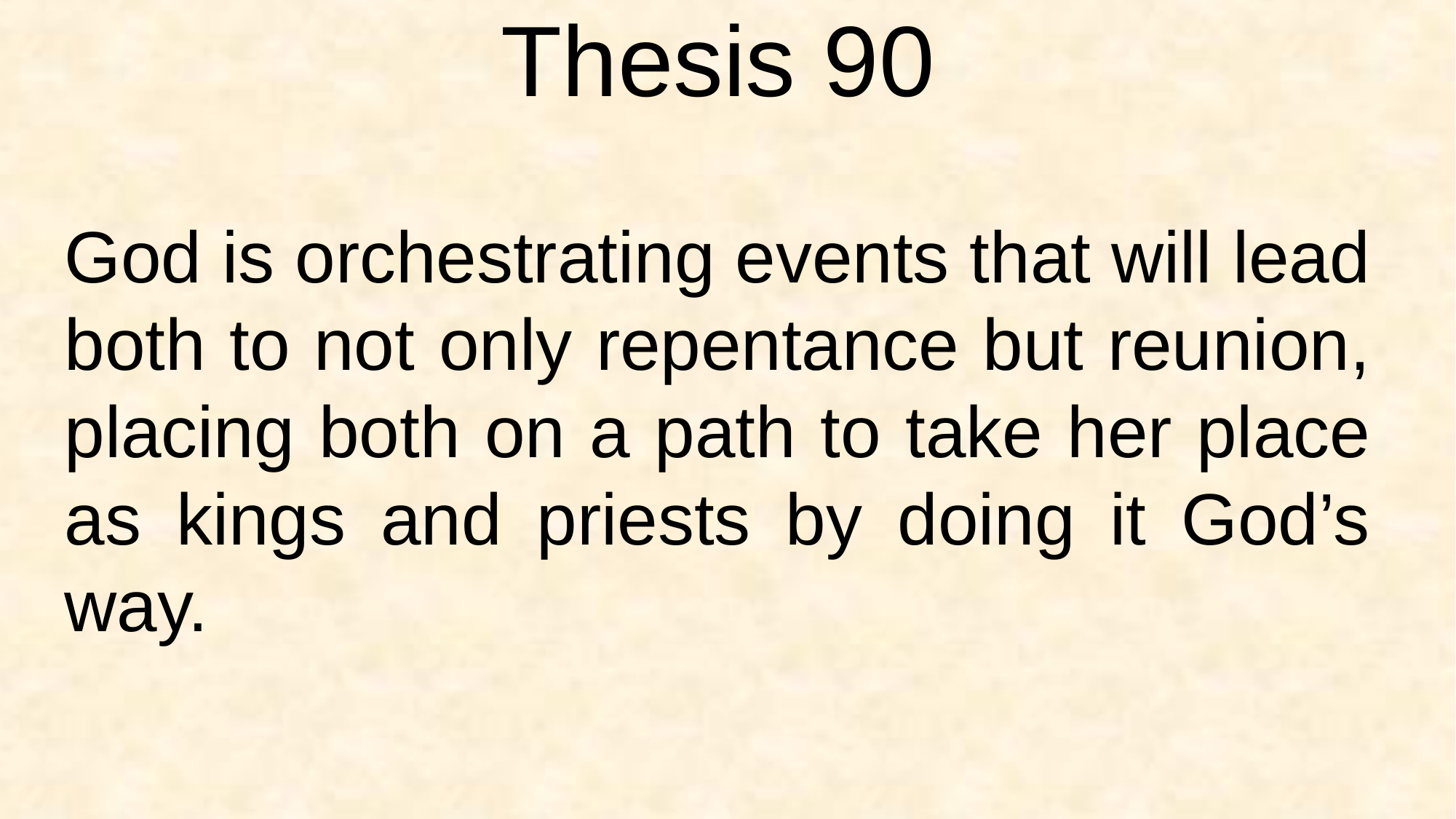

Thesis 90

God is orchestrating events that will lead both to not only repentance but reunion, placing both on a path to take her place as kings and priests by doing it God’s way.